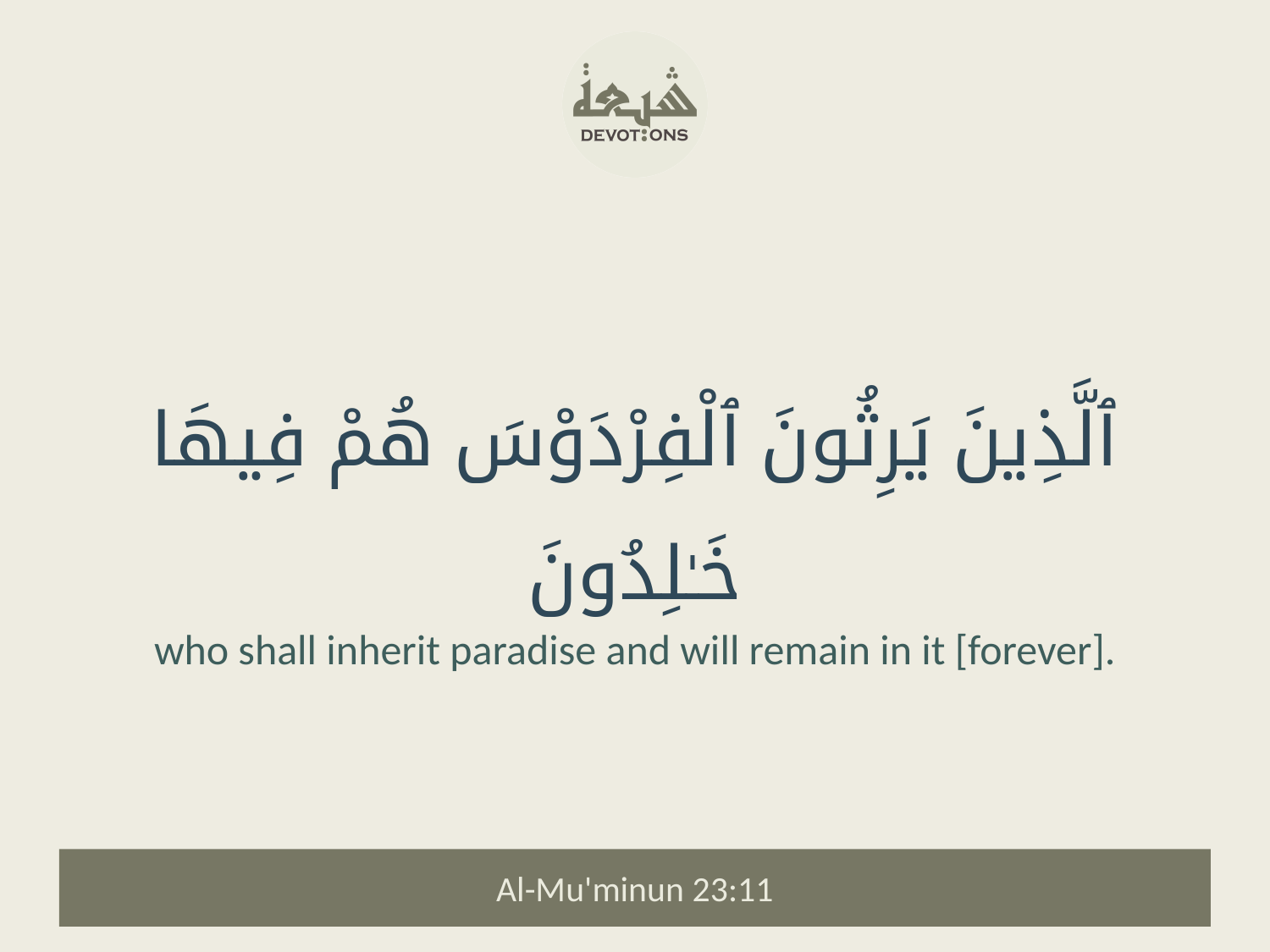

ٱلَّذِينَ يَرِثُونَ ٱلْفِرْدَوْسَ هُمْ فِيهَا خَـٰلِدُونَ
who shall inherit paradise and will remain in it [forever].
Al-Mu'minun 23:11